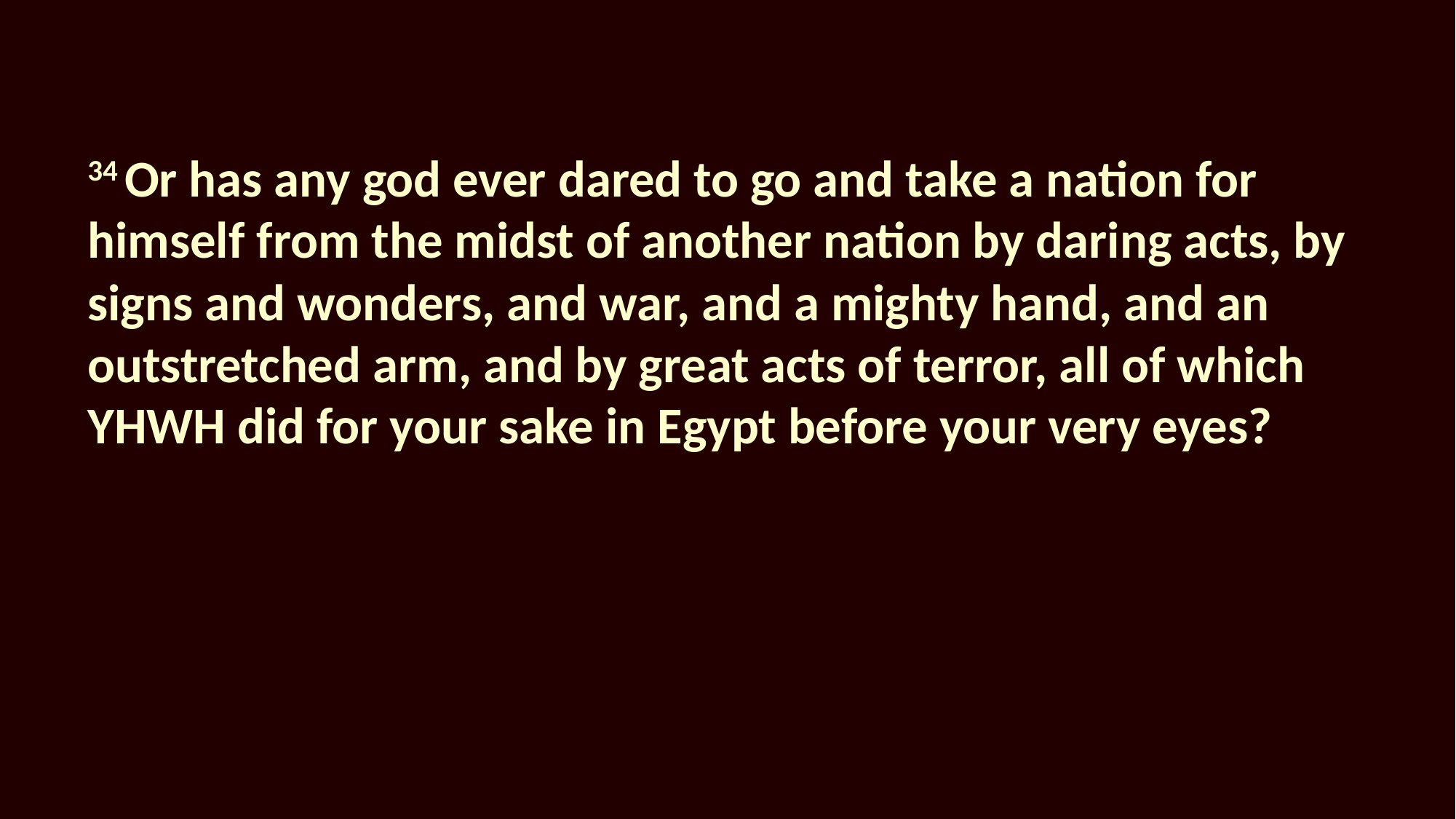

34 Or has any god ever dared to go and take a nation for himself from the midst of another nation by daring acts, by signs and wonders, and war, and a mighty hand, and an outstretched arm, and by great acts of terror, all of which YHWH did for your sake in Egypt before your very eyes?